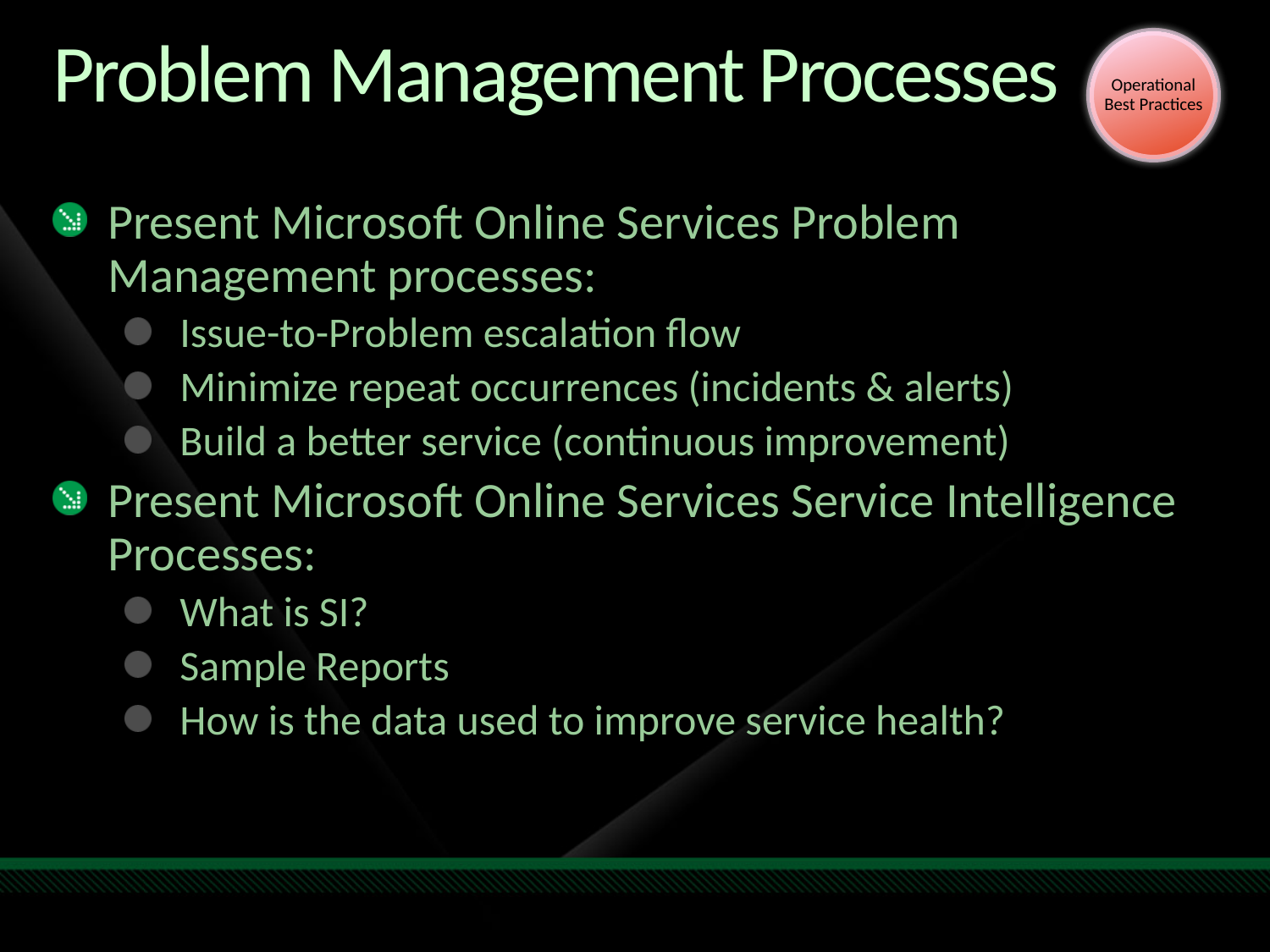

Operational
Best Practices
# Problem Management Processes
Present Microsoft Online Services Problem Management processes:
Issue-to-Problem escalation flow
Minimize repeat occurrences (incidents & alerts)
Build a better service (continuous improvement)
Present Microsoft Online Services Service Intelligence Processes:
What is SI?
Sample Reports
How is the data used to improve service health?